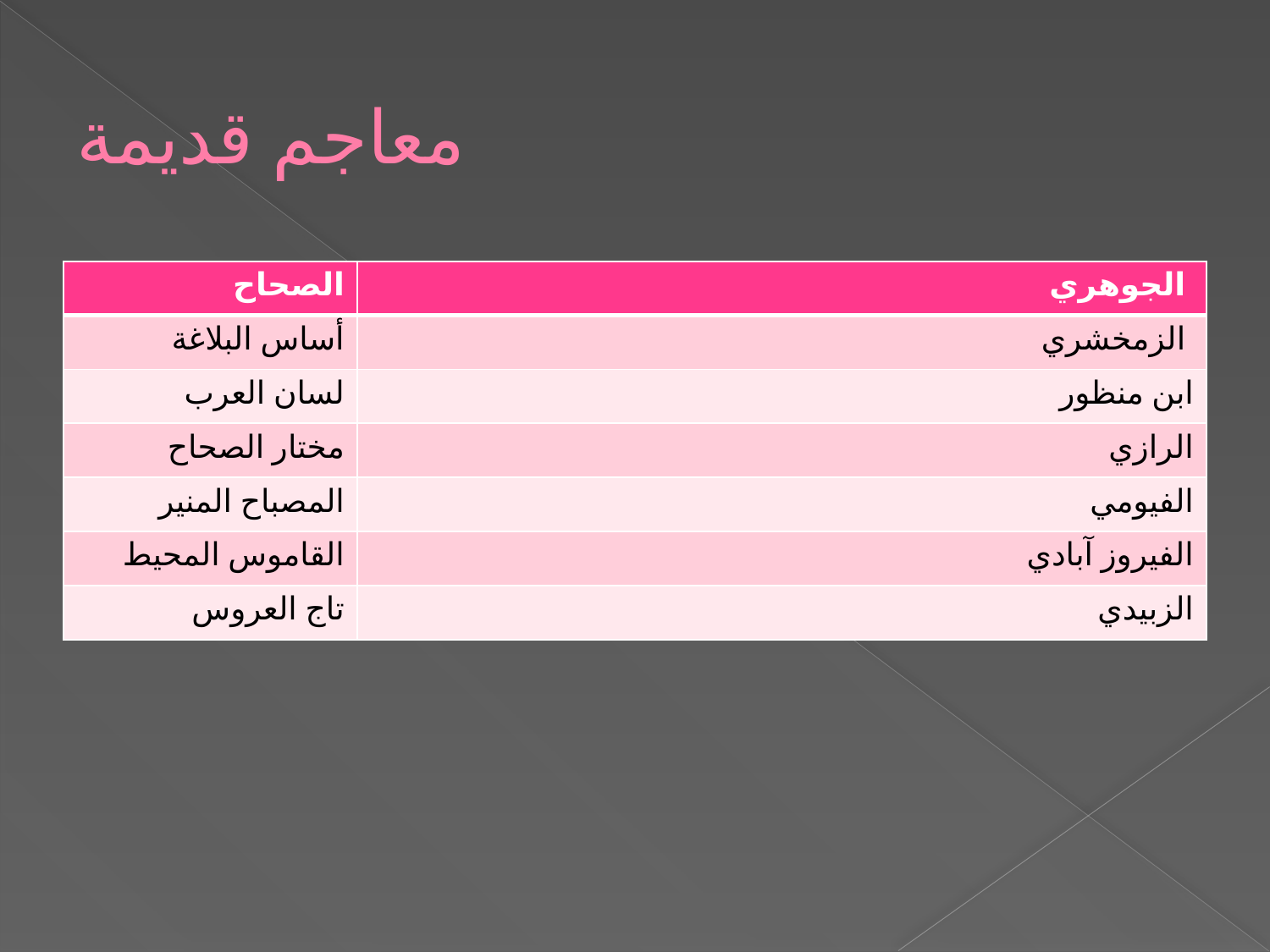

# معاجم قديمة
| الصحاح | الجوهري |
| --- | --- |
| أساس البلاغة | الزمخشري |
| لسان العرب | ابن منظور |
| مختار الصحاح | الرازي |
| المصباح المنير | الفيومي |
| القاموس المحيط | الفيروز آبادي |
| تاج العروس | الزبيدي |